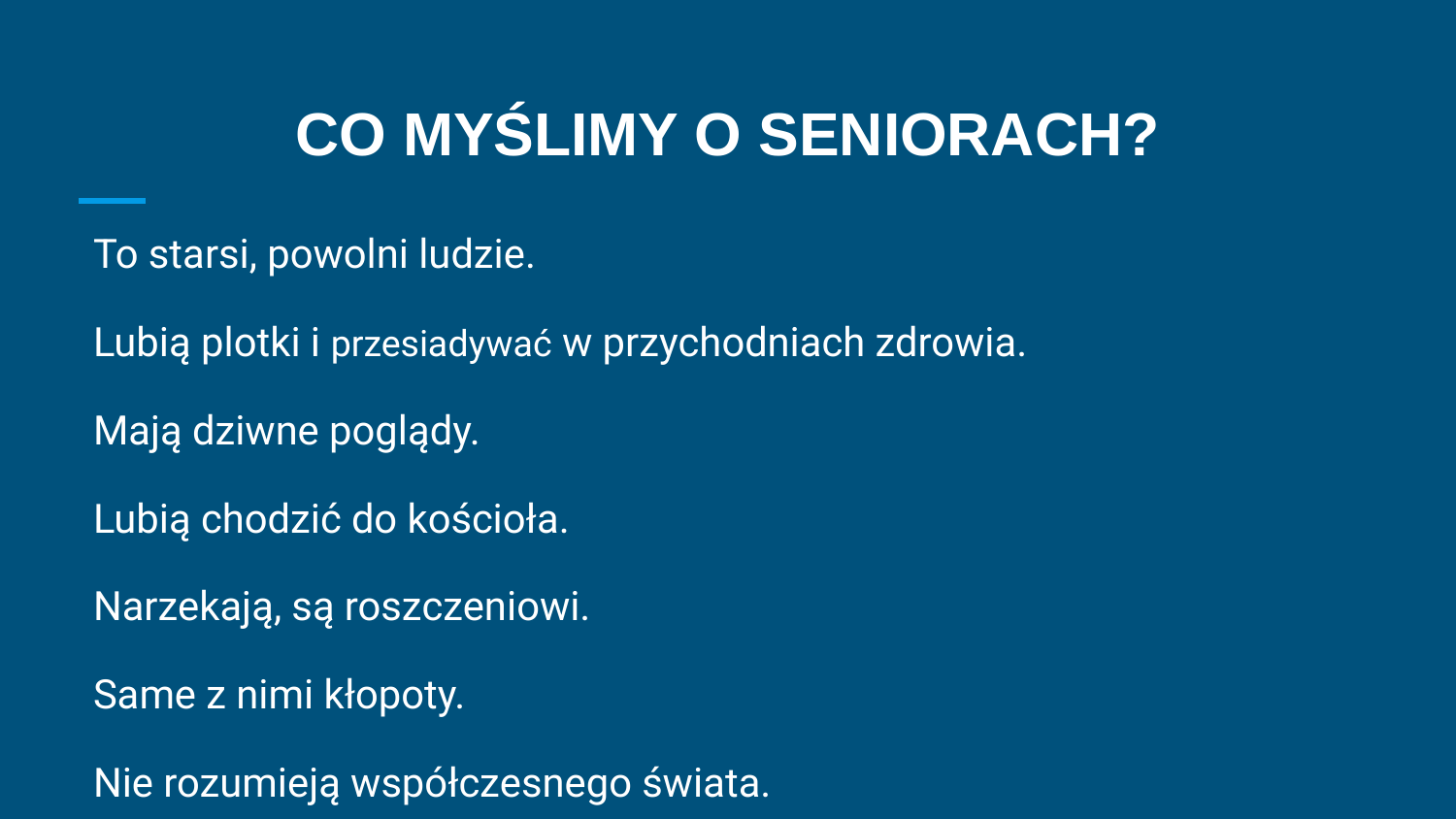

# CO MYŚLIMY O SENIORACH?
To starsi, powolni ludzie.
Lubią plotki i przesiadywać w przychodniach zdrowia.
Mają dziwne poglądy.
Lubią chodzić do kościoła.
Narzekają, są roszczeniowi.
Same z nimi kłopoty.
Nie rozumieją współczesnego świata.